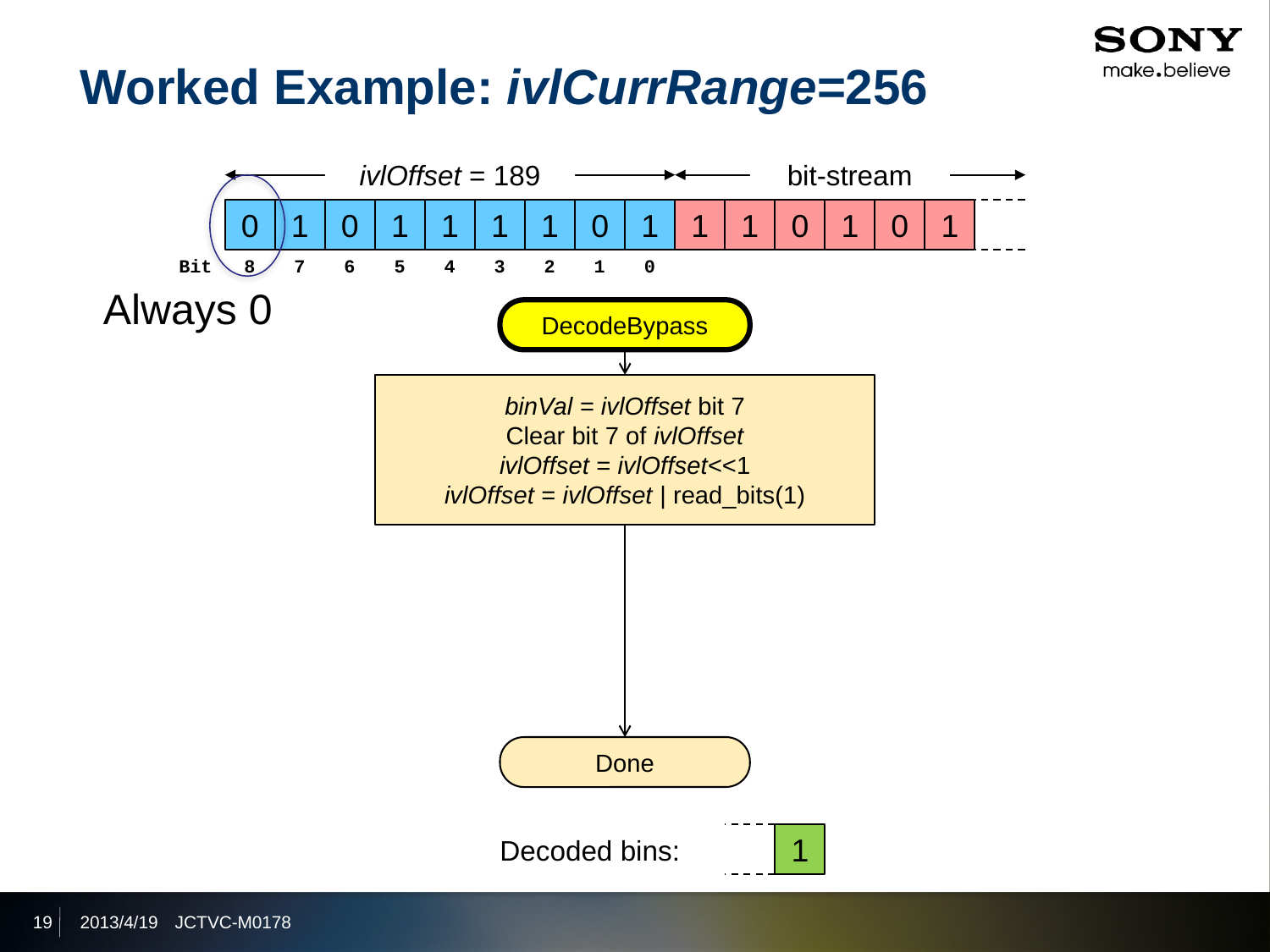

# Worked Example: ivlCurrRange=256
ivlOffset = 189
bit-stream

0
1
0
1
1
1
1
0
1
1
1
0
1
0
1
Bit
8
7
6
5
4
3
2
1
0
Always 0
DecodeBypass
binVal = ivlOffset bit 7
Clear bit 7 of ivlOffset
ivlOffset = ivlOffset<<1
ivlOffset = ivlOffset | read_bits(1)
Done
Decoded bins:
1
19
2013/4/19
JCTVC-M0178